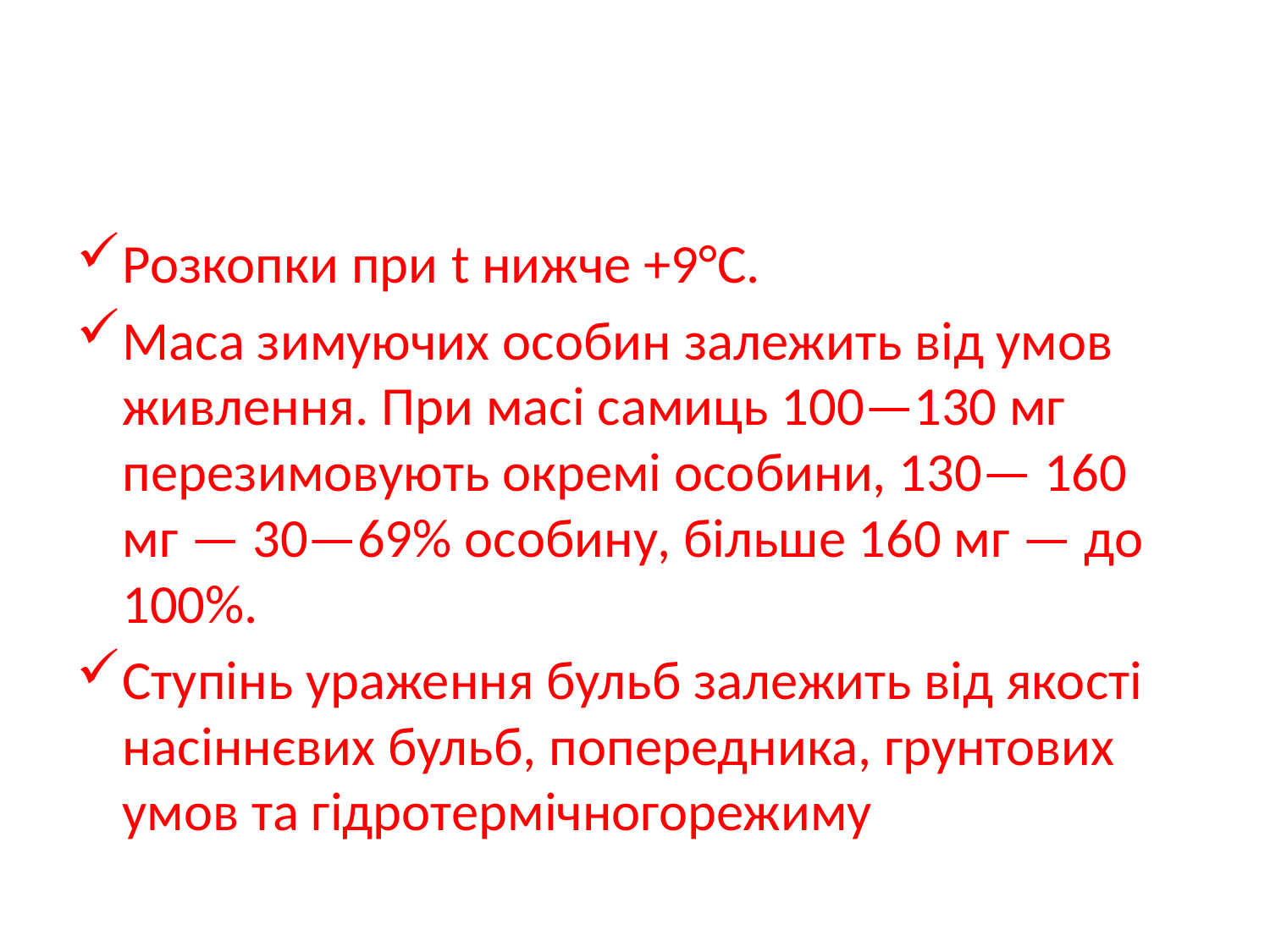

#
Розкопки при t нижче +9°С.
Маса зимуючих особин залежить від умов живлення. При масі самиць 100—130 мг перезимовують окремі особини, 130— 160 мг — 30—69% особину, більше 160 мг — до 100%.
Ступінь ураження бульб залежить від якості насіннєвих бульб, попередника, грунтових умов та гідротермічногорежиму